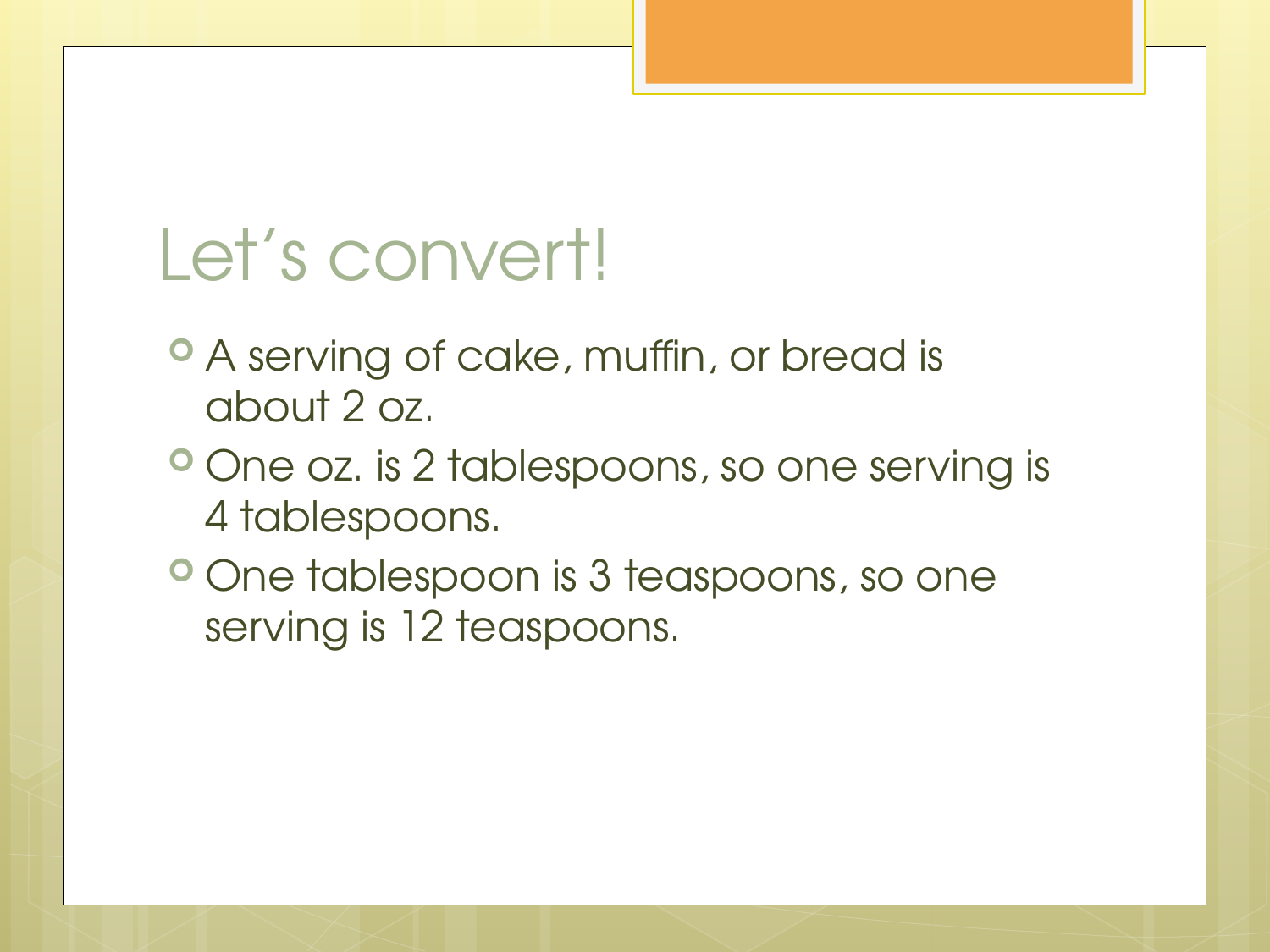

# Let’s convert!
A serving of cake, muffin, or bread is about 2 oz.
One oz. is 2 tablespoons, so one serving is 4 tablespoons.
One tablespoon is 3 teaspoons, so one serving is 12 teaspoons.